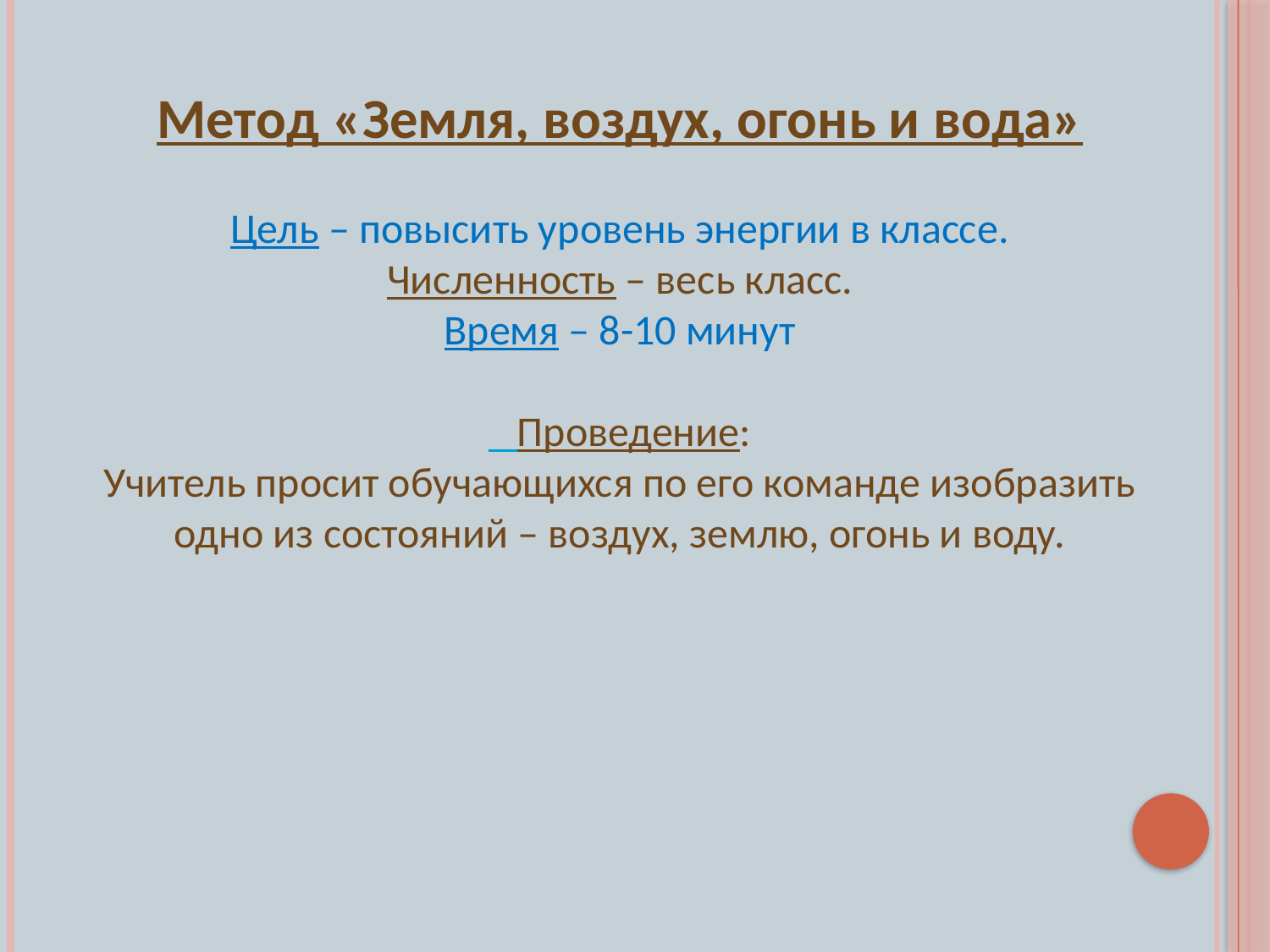

Метод «Земля, воздух, огонь и вода»
Цель – повысить уровень энергии в классе.
Численность – весь класс.
Время – 8-10 минут
   Проведение:
Учитель просит обучающихся по его команде изобразить одно из состояний – воздух, землю, огонь и воду.